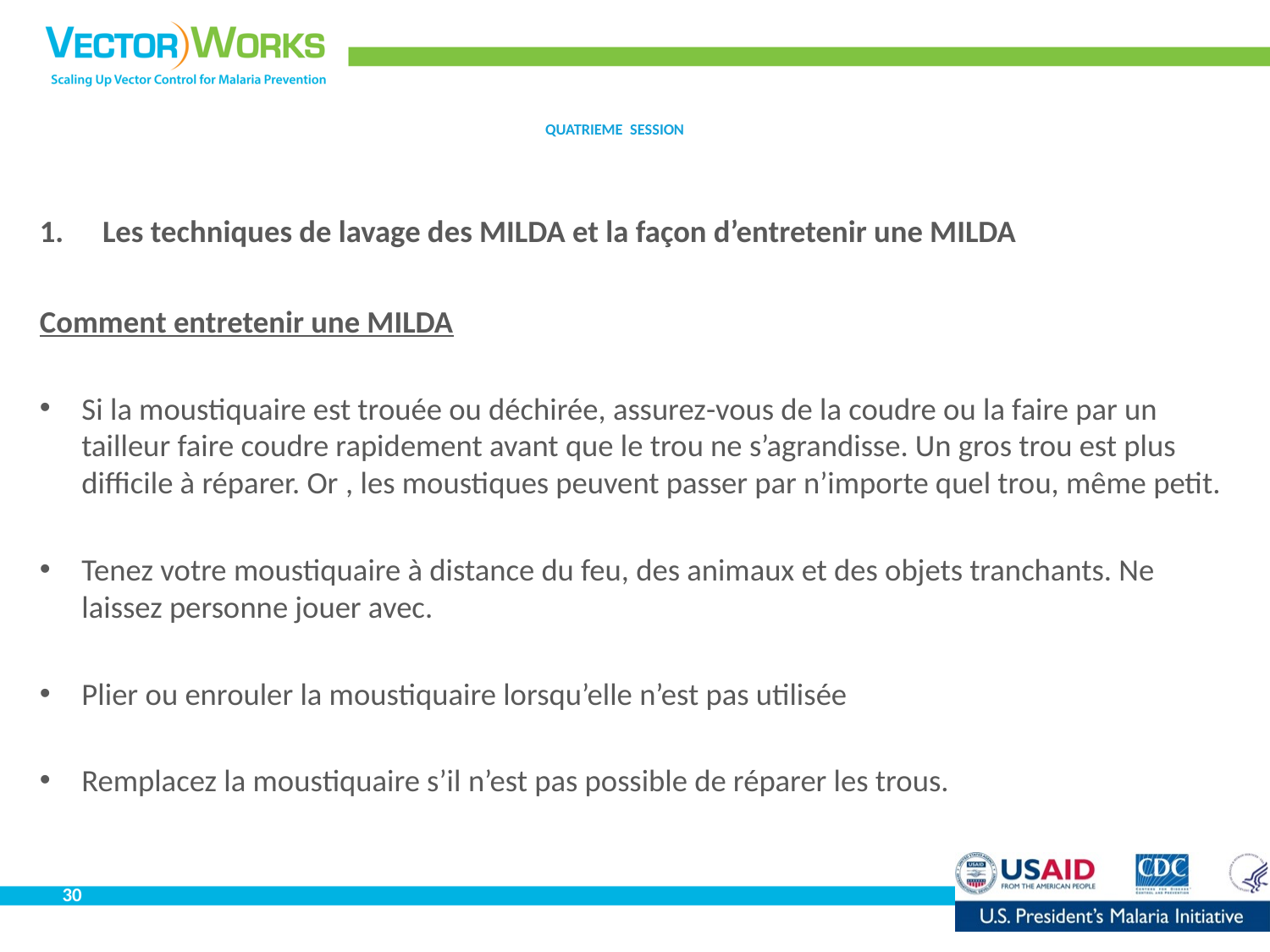

# QUATRIEME  SESSION
Les techniques de lavage des MILDA et la façon d’entretenir une MILDA

Comment entretenir une MILDA

Si la moustiquaire est trouée ou déchirée, assurez-vous de la coudre ou la faire par un tailleur faire coudre rapidement avant que le trou ne s’agrandisse. Un gros trou est plus difficile à réparer. Or , les moustiques peuvent passer par n’importe quel trou, même petit.

Tenez votre moustiquaire à distance du feu, des animaux et des objets tranchants. Ne laissez personne jouer avec.

Plier ou enrouler la moustiquaire lorsqu’elle n’est pas utilisée

Remplacez la moustiquaire s’il n’est pas possible de réparer les trous.

30